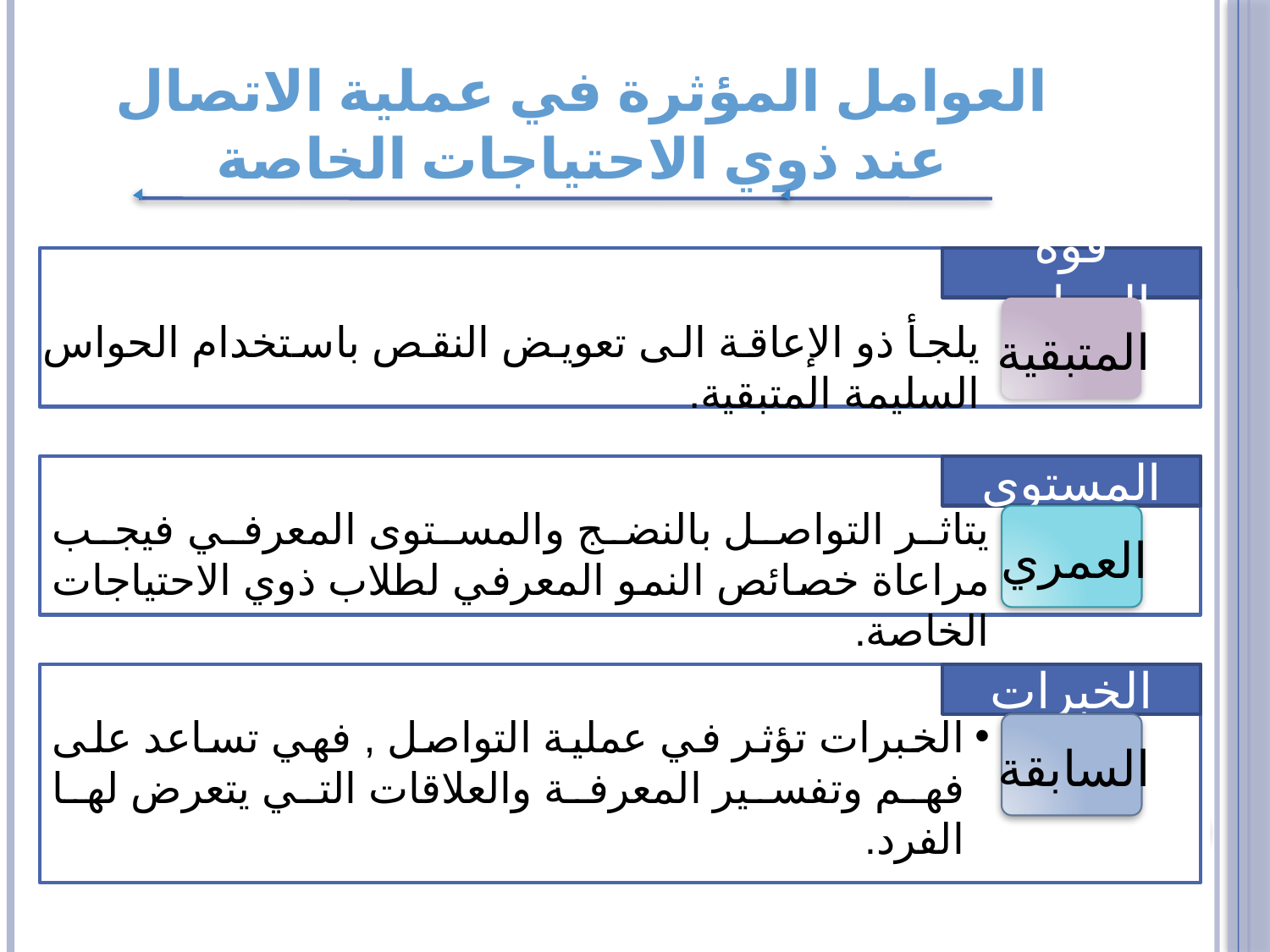

العوامل المؤثرة في عملية الاتصال عند ذوي الاحتياجات الخاصة

قوة الحواس
المتبقية

يلجأ ذو الإعاقة الى تعويض النقص باستخدام الحواس السليمة المتبقية.

المستوى
يتاثر التواصل بالنضج والمستوى المعرفي فيجب مراعاة خصائص النمو المعرفي لطلاب ذوي الاحتياجات الخاصة.
العمري

الخبرات
الخبرات تؤثر في عملية التواصل , فهي تساعد على فهم وتفسير المعرفة والعلاقات التي يتعرض لها الفرد.
السابقة

7